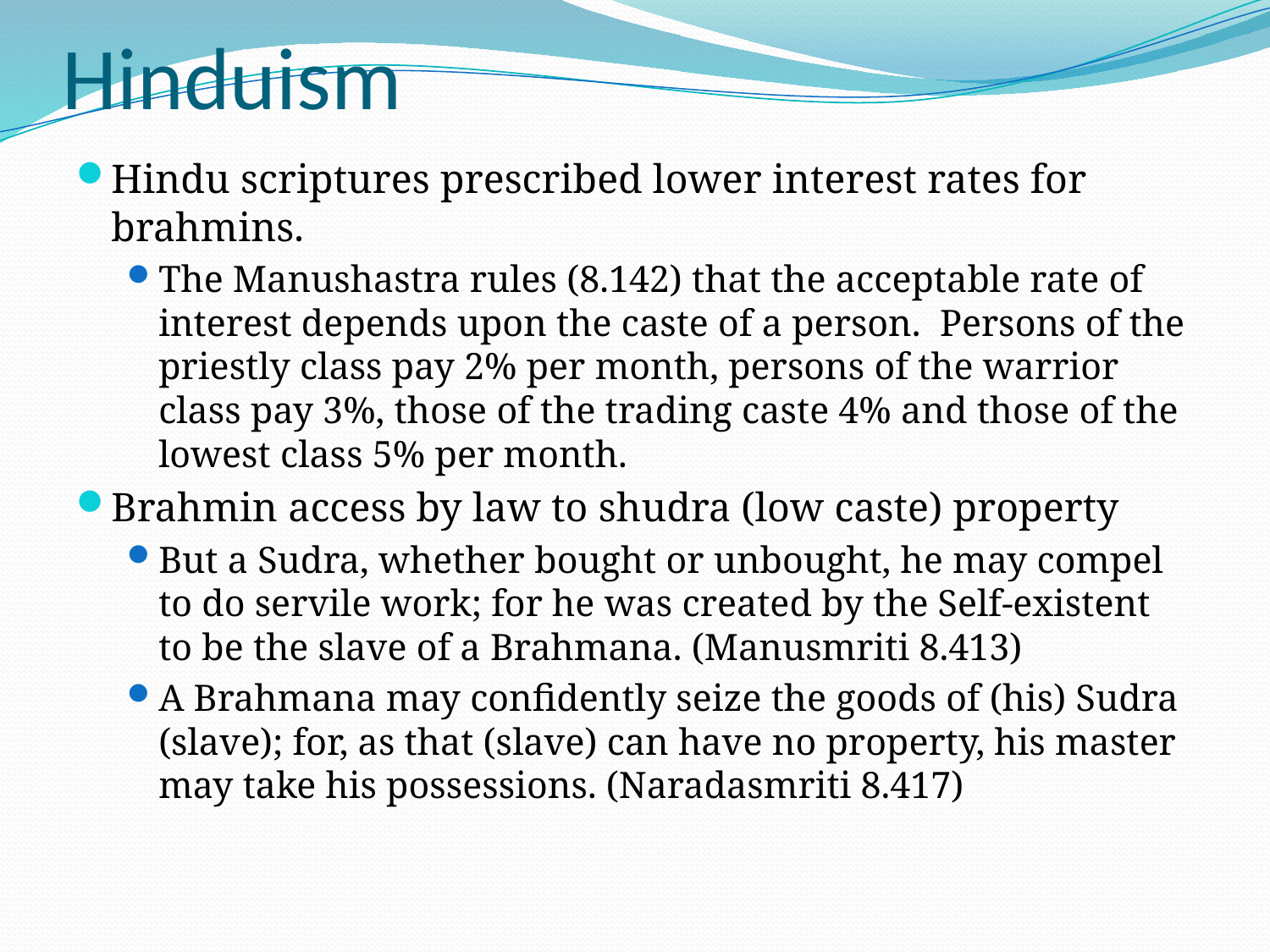

# Hinduism
Hindu scriptures prescribed lower interest rates for brahmins.
The Manushastra rules (8.142) that the acceptable rate of interest depends upon the caste of a person.  Persons of the priestly class pay 2% per month, persons of the warrior class pay 3%, those of the trading caste 4% and those of the lowest class 5% per month.
Brahmin access by law to shudra (low caste) property
But a Sudra, whether bought or unbought, he may compel to do servile work; for he was created by the Self-existent to be the slave of a Brahmana. (Manusmriti 8.413)
A Brahmana may confidently seize the goods of (his) Sudra (slave); for, as that (slave) can have no property, his master may take his possessions. (Naradasmriti 8.417)